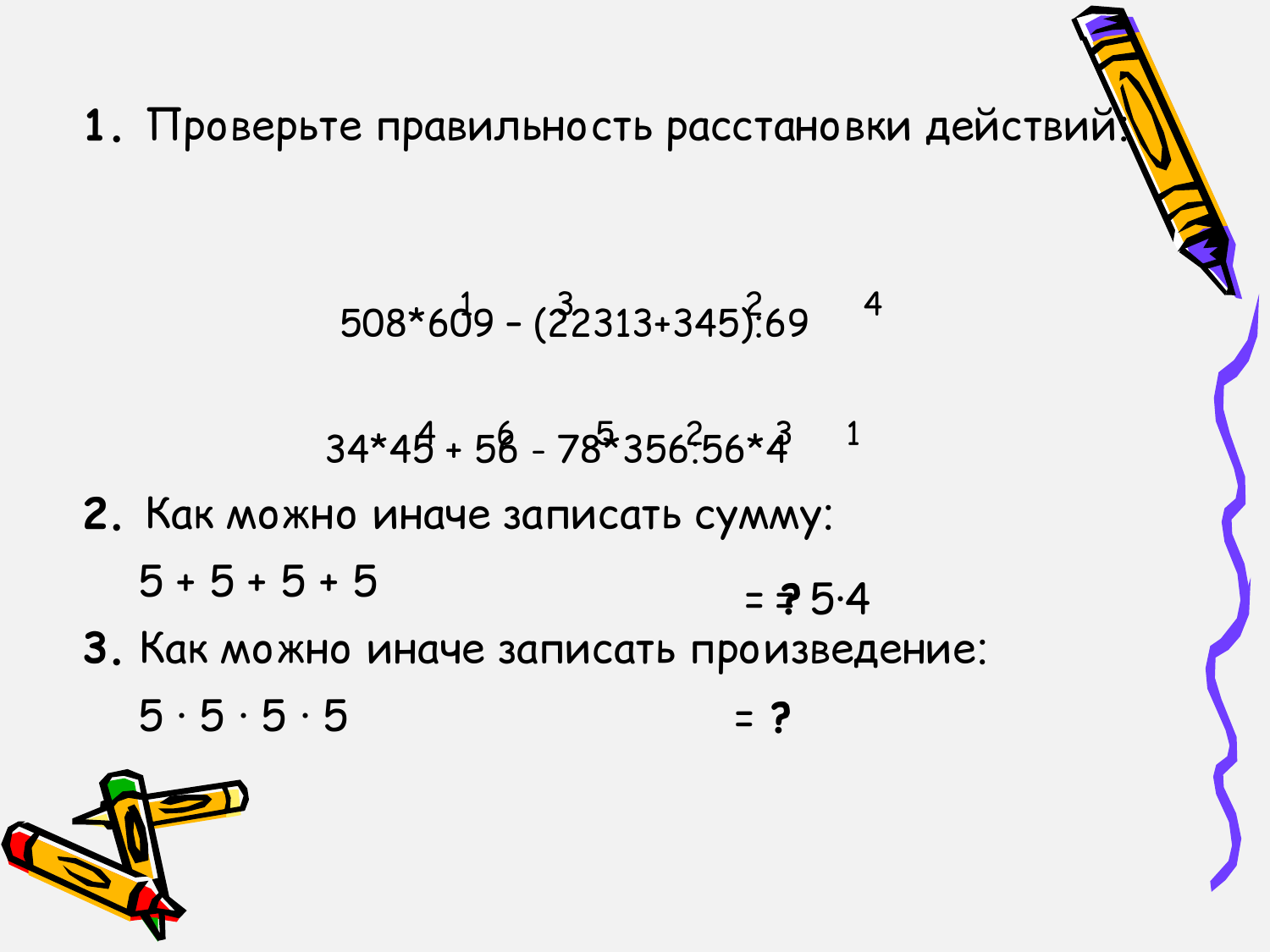

1. Проверьте правильность расстановки действий:

                508*609 – (22313+345):69

                      34*45 + 56 - 78*356:56*4
2. Как можно иначе записать сумму:
				5 + 5 + 5 + 5
3. Как можно иначе записать произведение:
				5 ∙ 5 ∙ 5 ∙ 5

1
3
2
4
4
6
5
2
3
1
= ?
= 5∙4
= ?